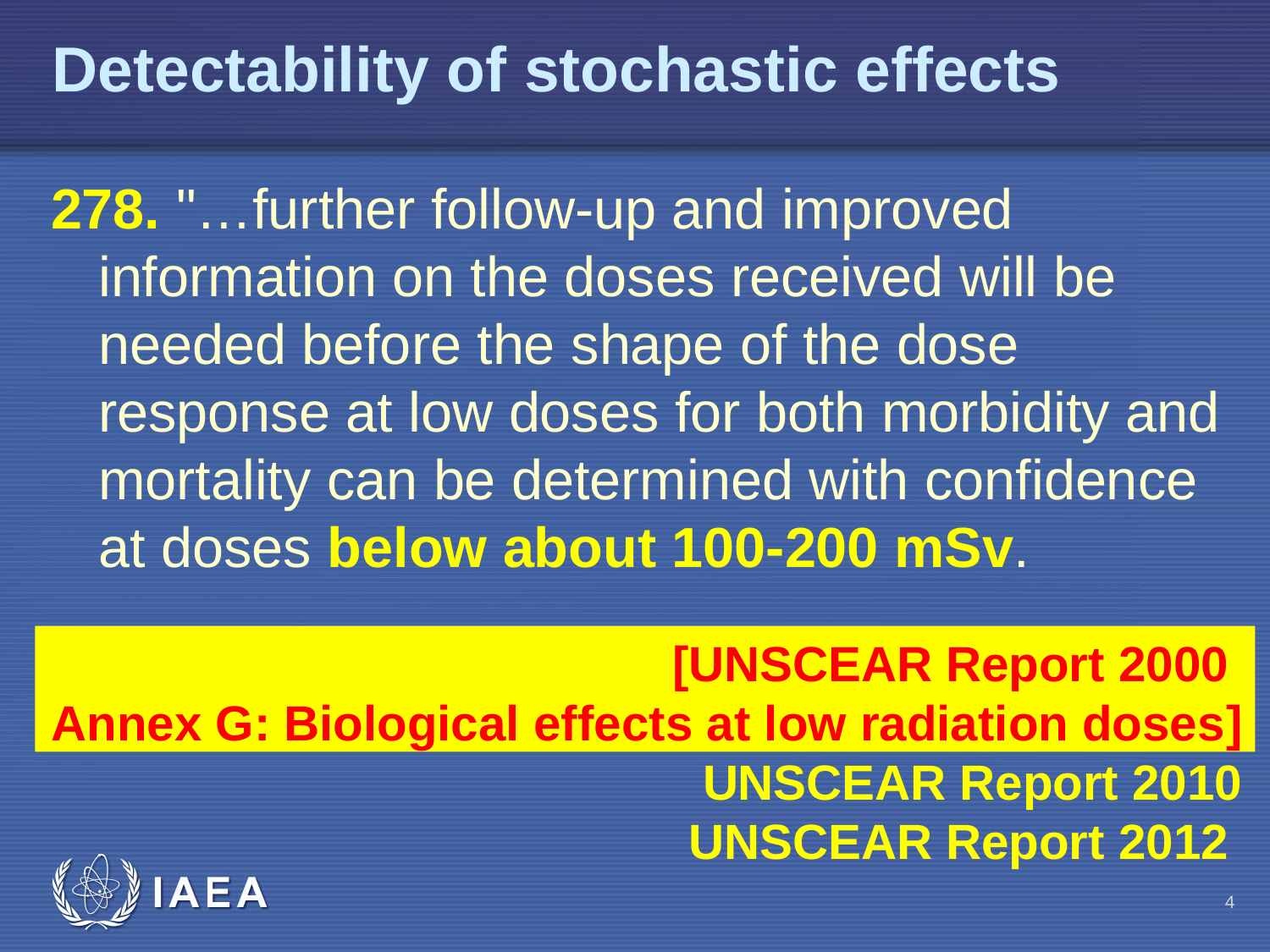

# Detectability of stochastic effects
278. "…further follow-up and improved information on the doses received will be needed before the shape of the dose response at low doses for both morbidity and mortality can be determined with confidence at doses below about 100-200 mSv.
[UNSCEAR Report 2000
Annex G: Biological effects at low radiation doses]
UNSCEAR Report 2010
UNSCEAR Report 2012
4